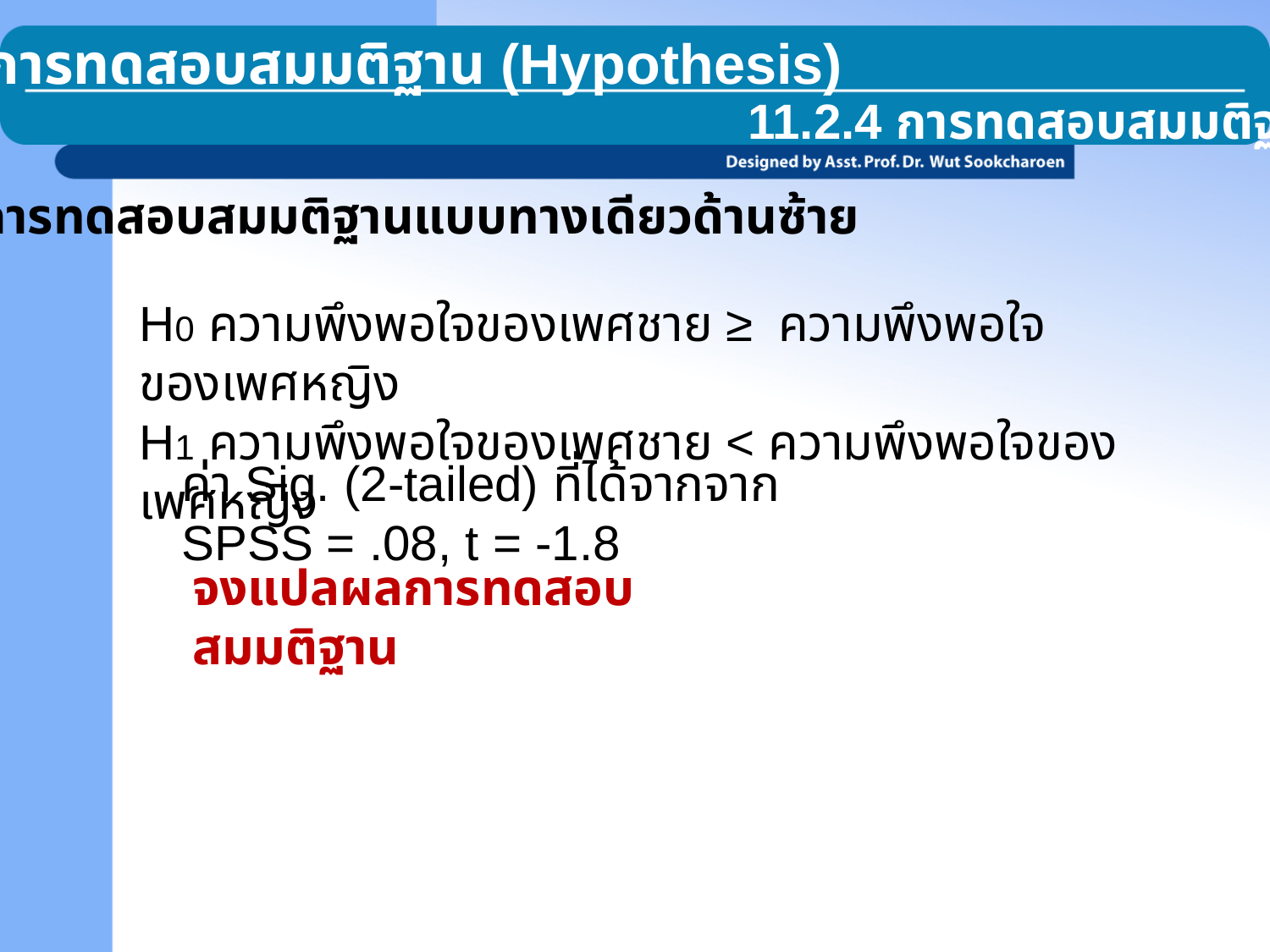

11.2 การทดสอบสมมติฐาน (Hypothesis)
11.2.4 การทดสอบสมมติฐาน
การทดสอบสมมติฐานแบบทางเดียวด้านซ้าย
H0 ความพึงพอใจของเพศชาย ≥  ความพึงพอใจของเพศหญิง
H1 ความพึงพอใจของเพศชาย < ความพึงพอใจของเพศหญิง
ค่า Sig. (2-tailed) ที่ได้จากจาก SPSS = .08, t = -1.8
จงแปลผลการทดสอบสมมติฐาน